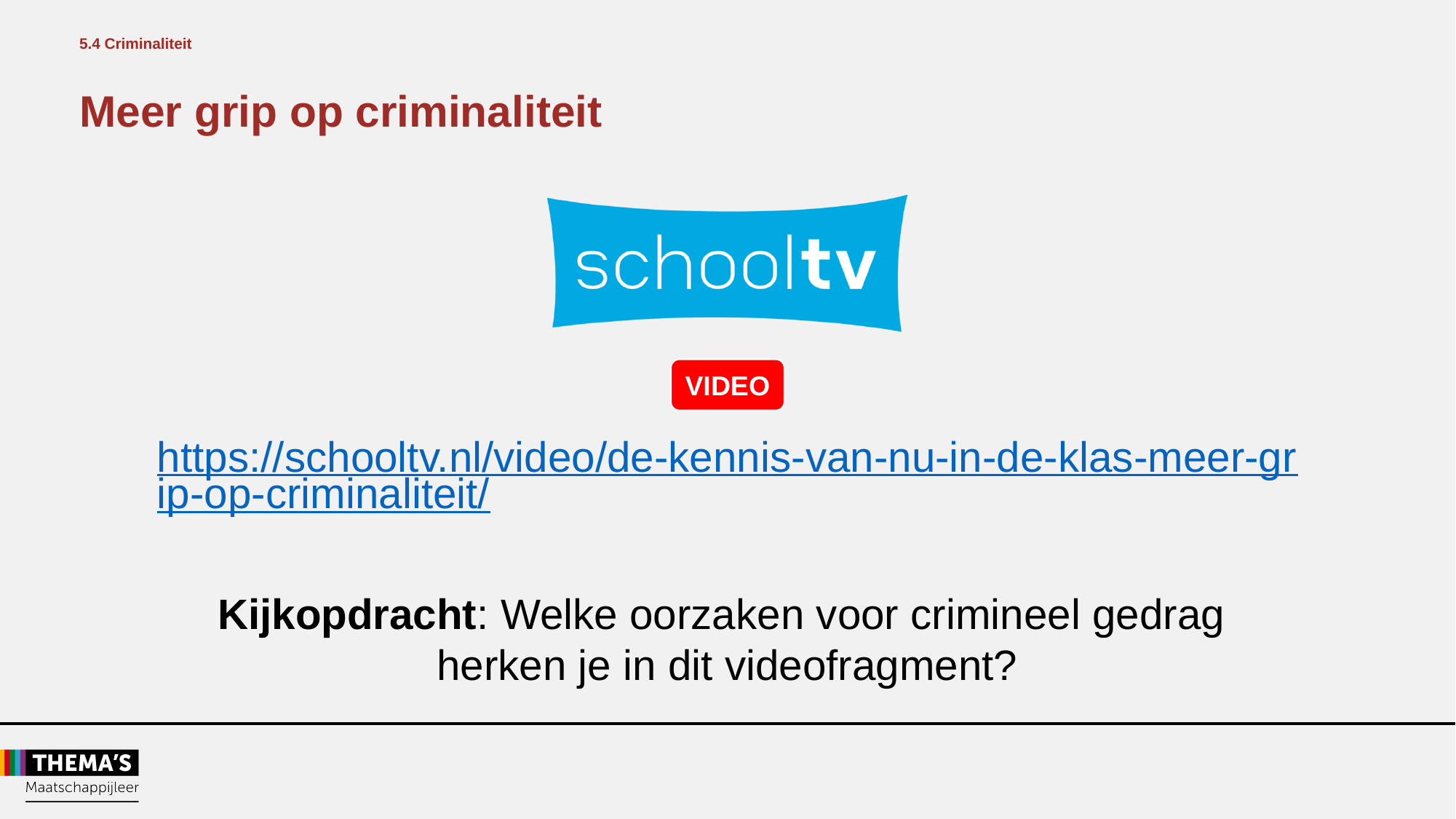

5.4 Criminaliteit
Meer grip op criminaliteit
https://schooltv.nl/video/de-kennis-van-nu-in-de-klas-meer-grip-op-criminaliteit/
Kijkopdracht: Welke oorzaken voor crimineel gedrag
herken je in dit videofragment?